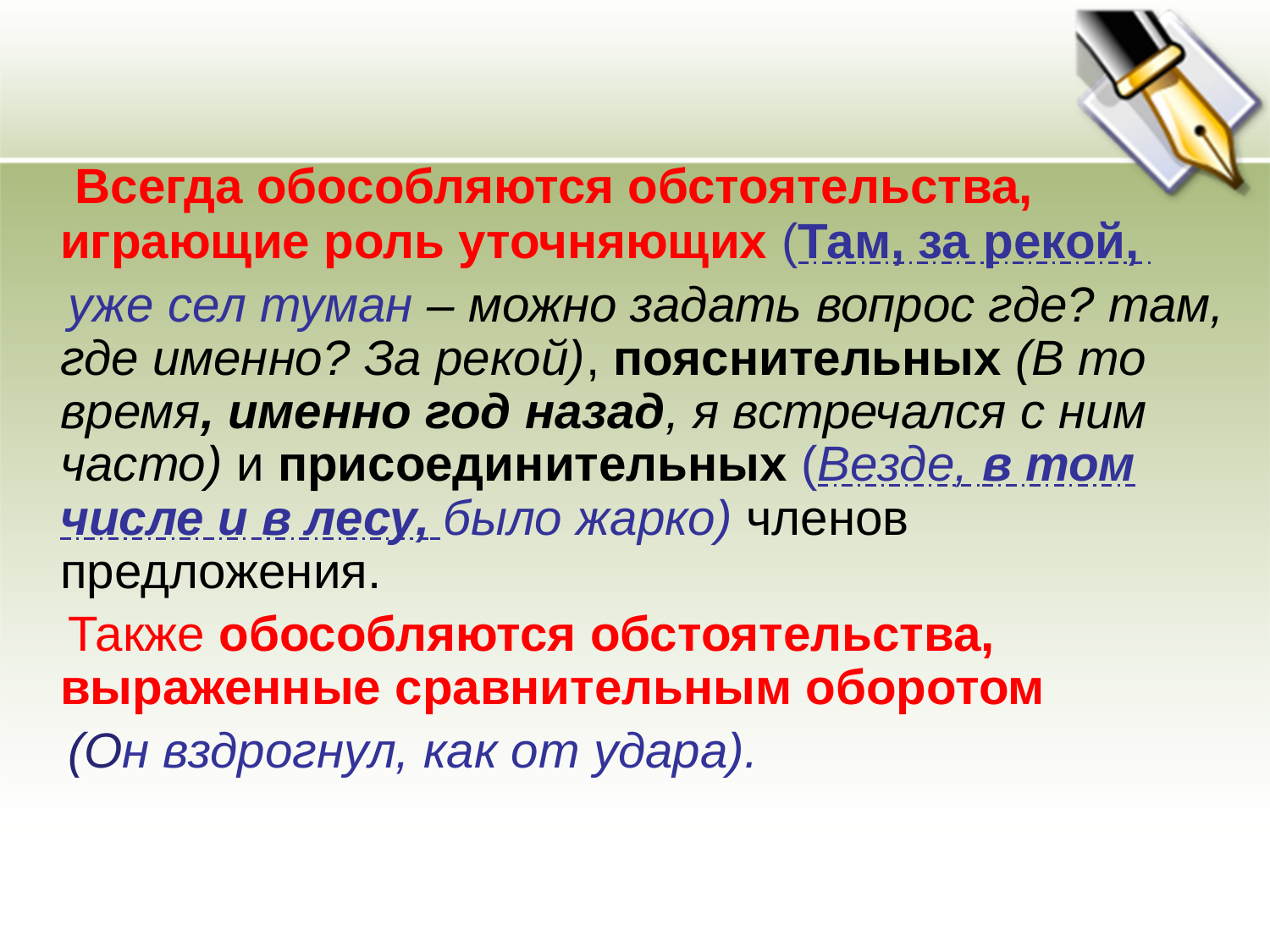

Всегда обособляются обстоятельства, играющие роль уточняющих (Там, за рекой,
    уже сел туман – можно задать вопрос где? там, где именно? За рекой), пояснительных (В то время, именно год назад, я встречался с ним часто) и присоединительных (Везде, в том числе и в лесу, было жарко) членов предложения.
    Также обособляются обстоятельства, выраженные сравнительным оборотом
    (Он вздрогнул, как от удара).